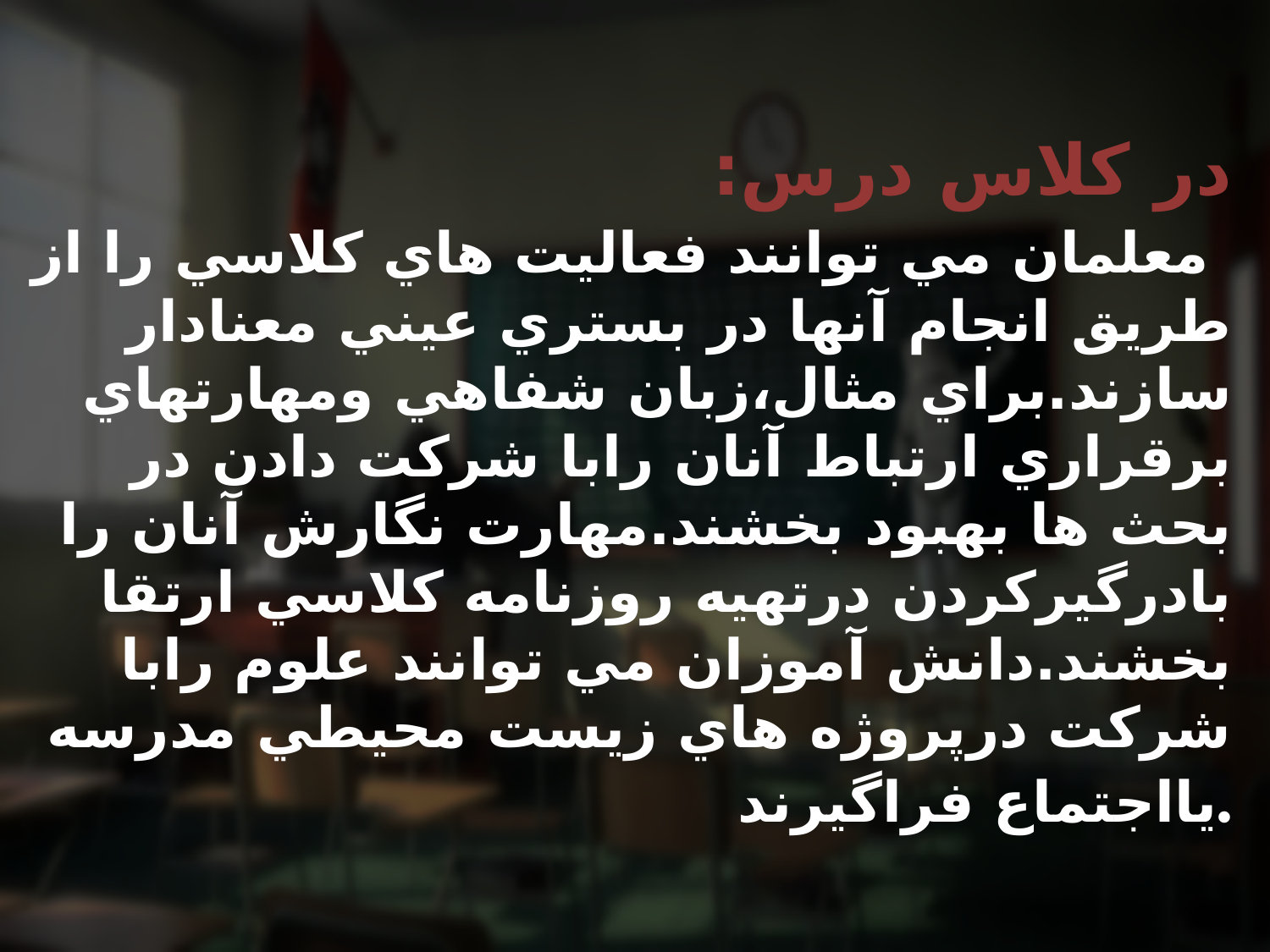

# در كلاس درس: معلمان مي توانند فعاليت هاي كلاسي را از طريق انجام آنها در بستري عيني معنادار سازند.براي مثال،زبان شفاهي ومهارتهاي برقراري ارتباط آنان رابا شركت دادن در بحث ها بهبود بخشند.مهارت نگارش آنان را بادرگيركردن درتهيه روزنامه كلاسي ارتقا بخشند.دانش آموزان مي توانند علوم رابا شركت درپروژه هاي زيست محيطي مدرسه يااجتماع فراگيرند.